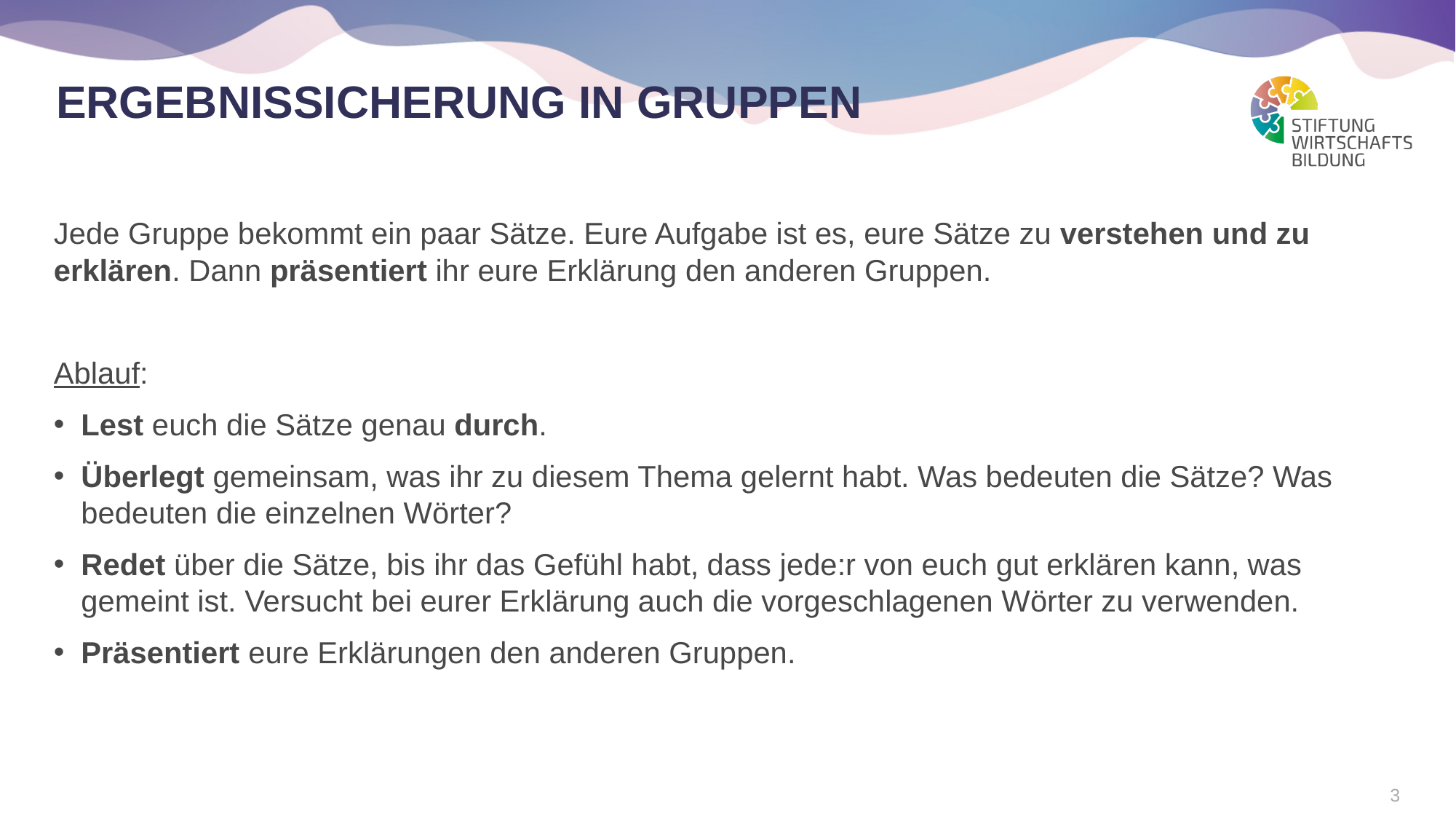

# Ergebnissicherung in Gruppen
Jede Gruppe bekommt ein paar Sätze. Eure Aufgabe ist es, eure Sätze zu verstehen und zu erklären. Dann präsentiert ihr eure Erklärung den anderen Gruppen.

Ablauf:
Lest euch die Sätze genau durch.
Überlegt gemeinsam, was ihr zu diesem Thema gelernt habt. Was bedeuten die Sätze? Was bedeuten die einzelnen Wörter?
Redet über die Sätze, bis ihr das Gefühl habt, dass jede:r von euch gut erklären kann, was gemeint ist. Versucht bei eurer Erklärung auch die vorgeschlagenen Wörter zu verwenden.
Präsentiert eure Erklärungen den anderen Gruppen.
3